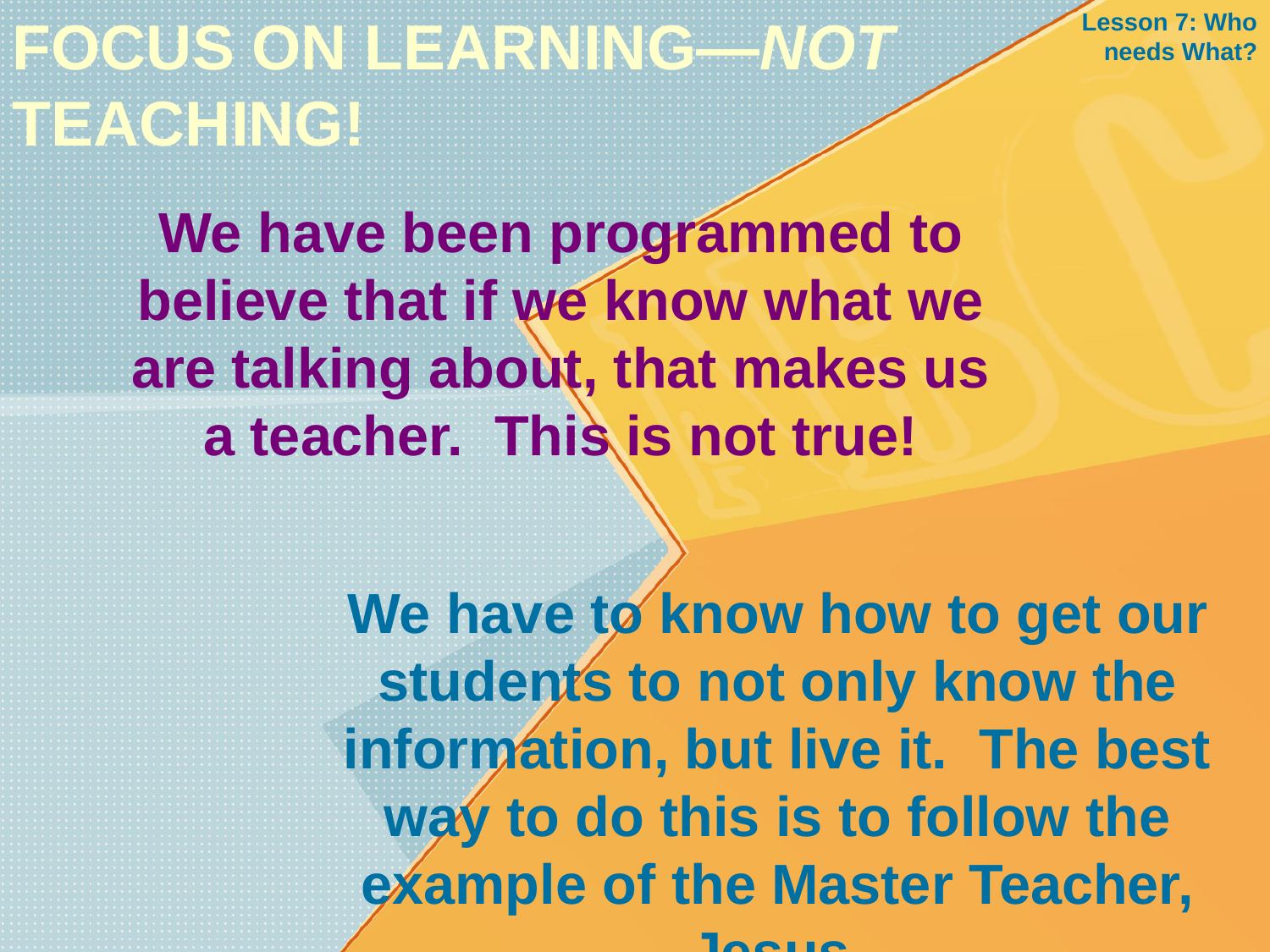

FOCUS ON LEARNING—NOT TEACHING!
Lesson 7: Who needs What?
We have been programmed to believe that if we know what we are talking about, that makes us a teacher.  This is not true!
We have to know how to get our students to not only know the information, but live it.  The best way to do this is to follow the example of the Master Teacher, Jesus.